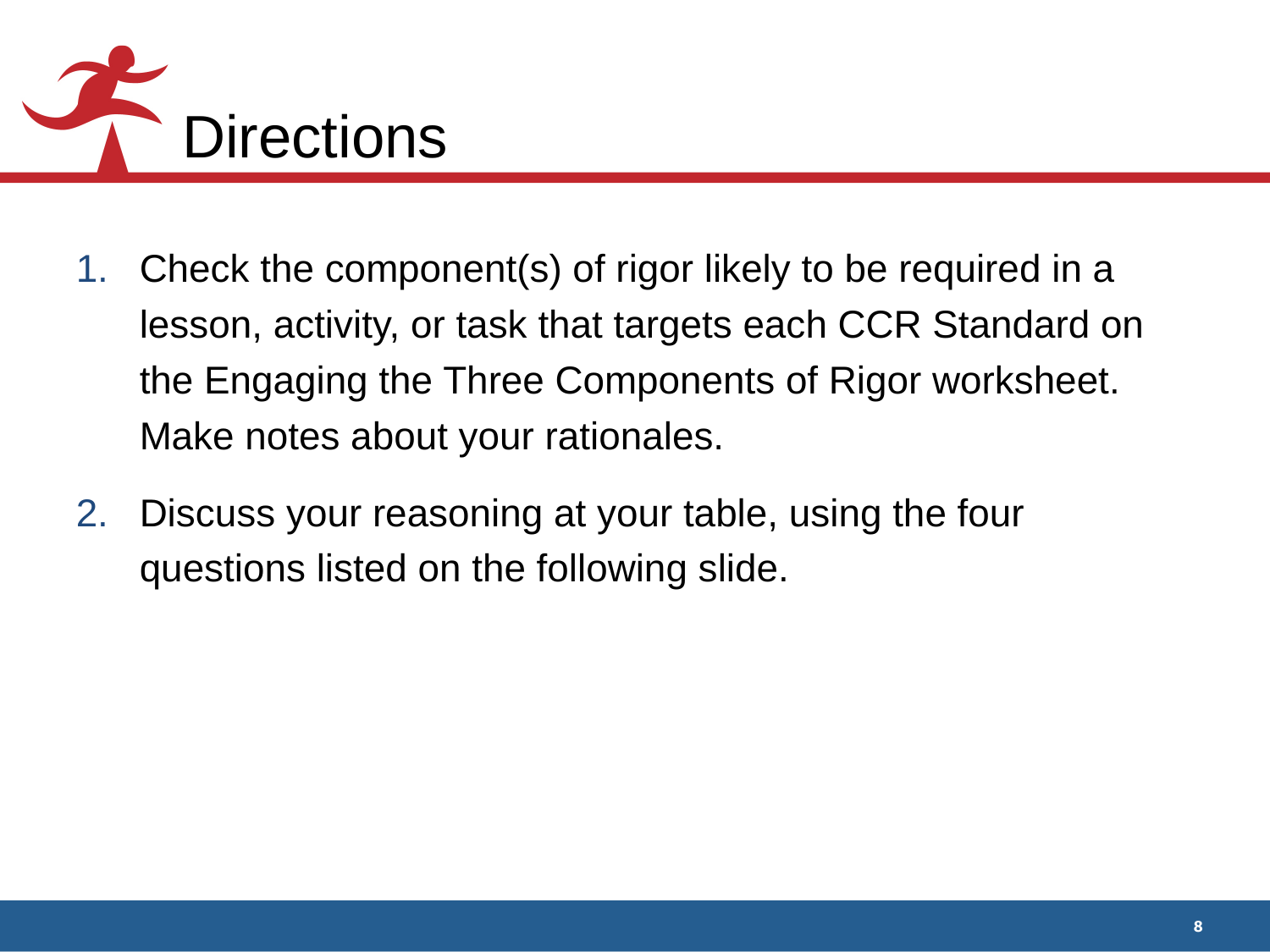

# Directions
Check the component(s) of rigor likely to be required in a lesson, activity, or task that targets each CCR Standard on the Engaging the Three Components of Rigor worksheet. Make notes about your rationales.
Discuss your reasoning at your table, using the four questions listed on the following slide.